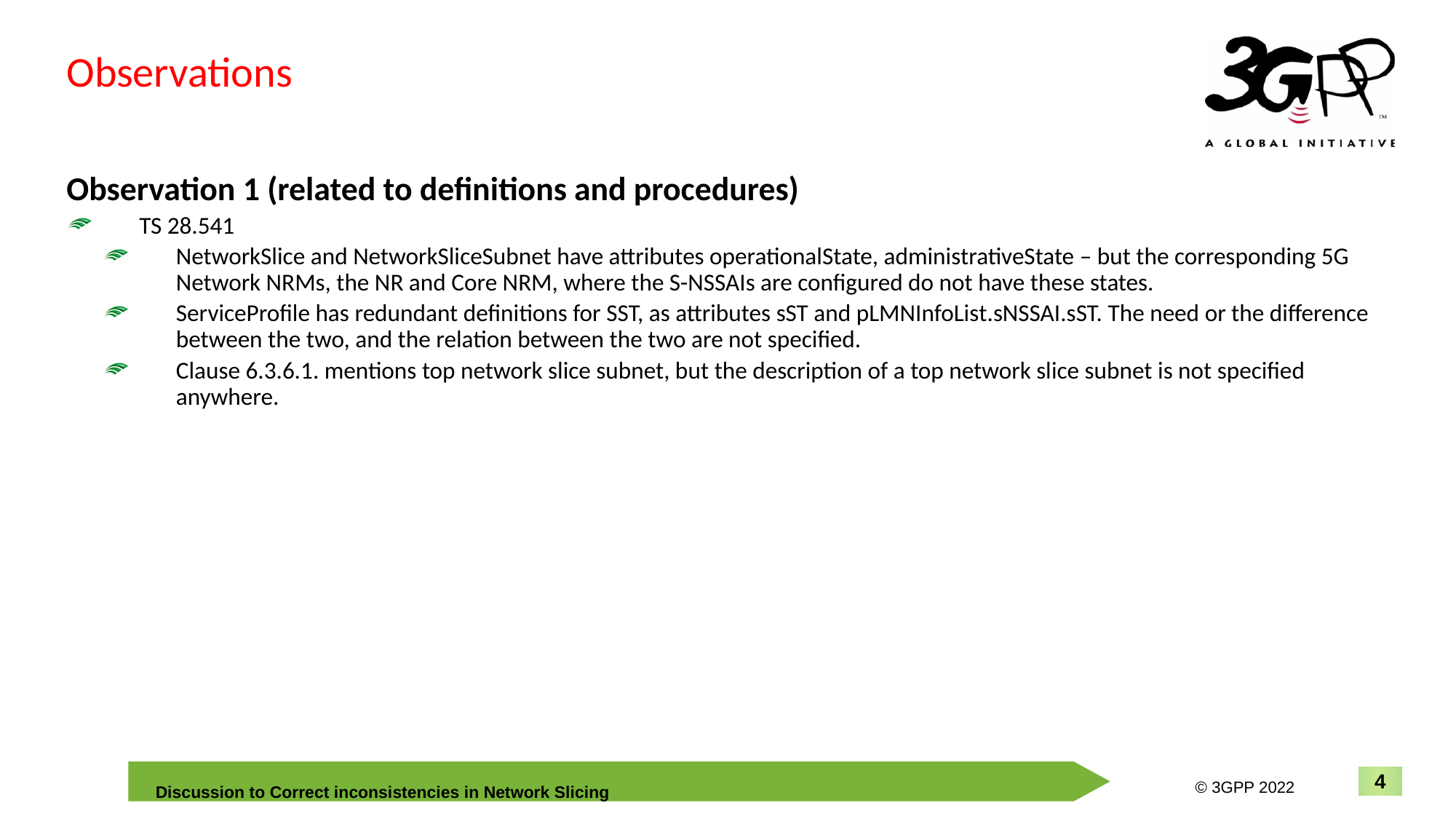

Observations

Observation 1 (related to definitions and procedures)
TS 28.541
NetworkSlice and NetworkSliceSubnet have attributes operationalState, administrativeState – but the corresponding 5G Network NRMs, the NR and Core NRM, where the S-NSSAIs are configured do not have these states.
ServiceProfile has redundant definitions for SST, as attributes sST and pLMNInfoList.sNSSAI.sST. The need or the difference between the two, and the relation between the two are not specified.
Clause 6.3.6.1. mentions top network slice subnet, but the description of a top network slice subnet is not specified anywhere.